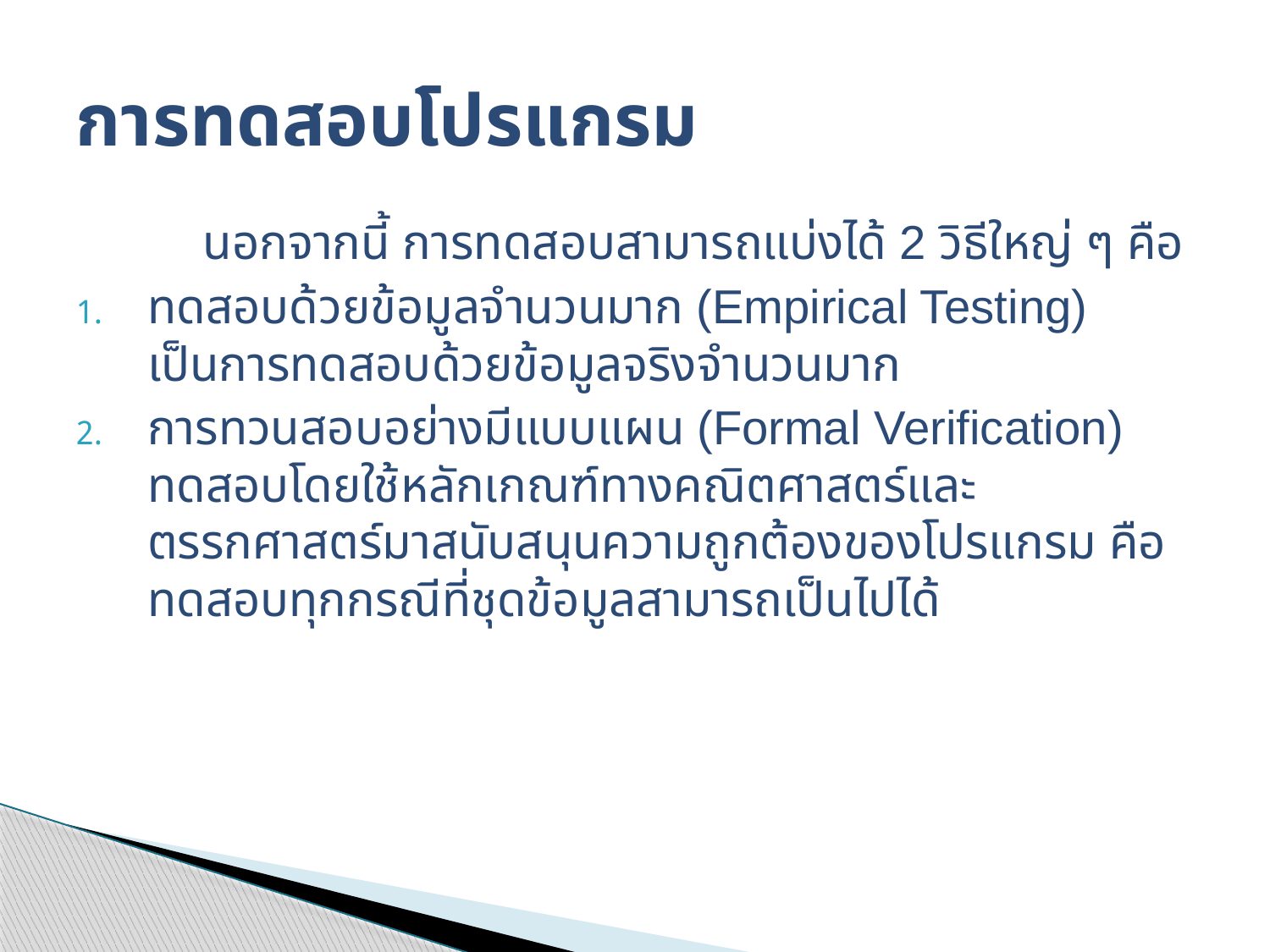

# การทดสอบโปรแกรม
	นอกจากนี้ การทดสอบสามารถแบ่งได้ 2 วิธีใหญ่ ๆ คือ
ทดสอบด้วยข้อมูลจำนวนมาก (Empirical Testing) เป็นการทดสอบด้วยข้อมูลจริงจำนวนมาก
การทวนสอบอย่างมีแบบแผน (Formal Verification) ทดสอบโดยใช้หลักเกณฑ์ทางคณิตศาสตร์และตรรกศาสตร์มาสนับสนุนความถูกต้องของโปรแกรม คือทดสอบทุกกรณีที่ชุดข้อมูลสามารถเป็นไปได้